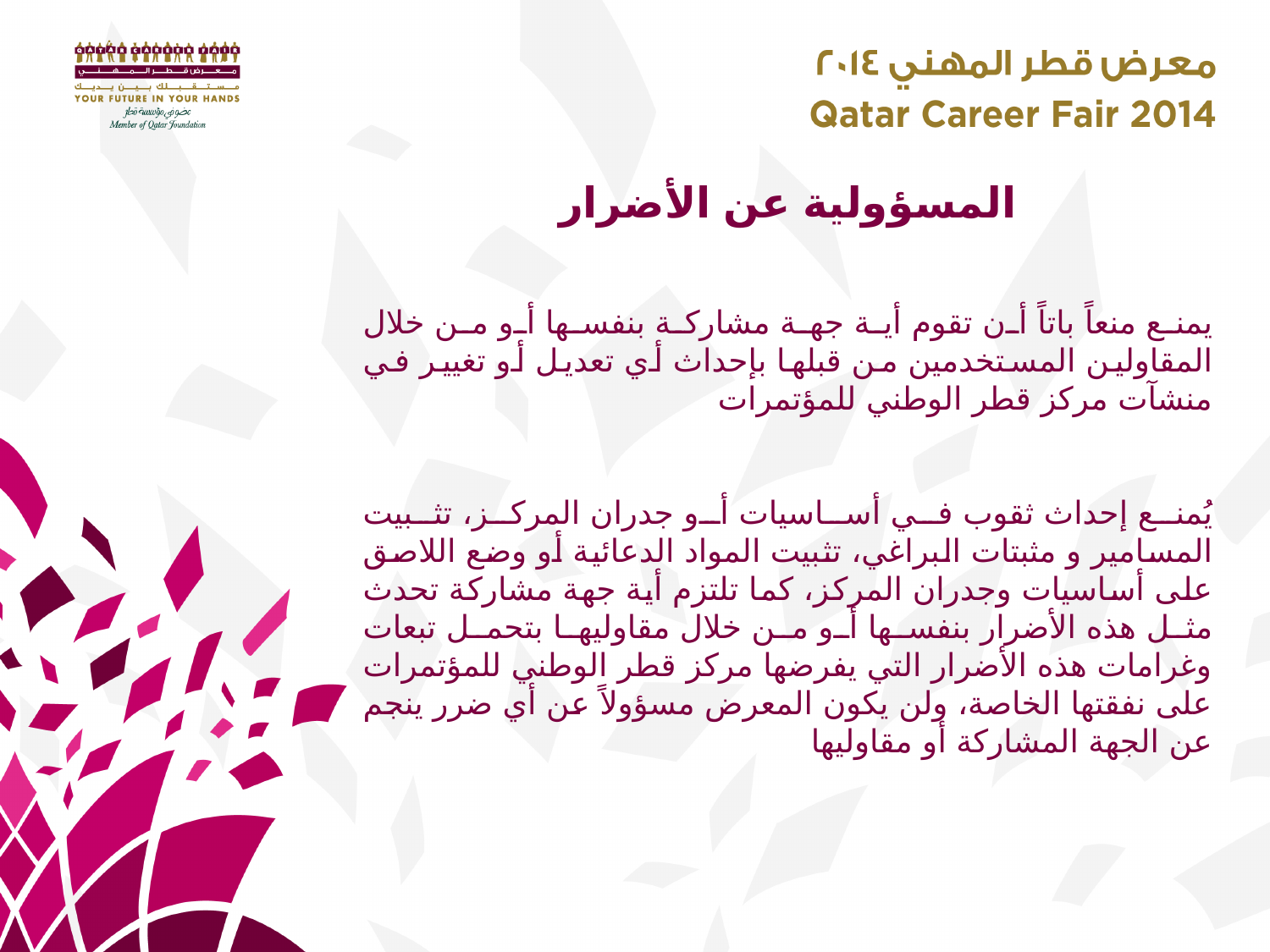

المسؤولية عن الأضرار
يمنع منعاً باتاً أن تقوم أية جهة مشاركة بنفسها أو من خلال المقاولين المستخدمين من قبلها بإحداث أي تعديل أو تغيير في منشآت مركز قطر الوطني للمؤتمرات

يُمنع إحداث ثقوب في أساسيات أو جدران المركز، تثبيت المسامير و مثبتات البراغي، تثبيت المواد الدعائية أو وضع اللاصق على أساسيات وجدران المركز، كما تلتزم أية جهة مشاركة تحدث مثل هذه الأضرار بنفسها أو من خلال مقاوليها بتحمل تبعات وغرامات هذه الأضرار التي يفرضها مركز قطر الوطني للمؤتمرات على نفقتها الخاصة، ولن يكون المعرض مسؤولاً عن أي ضرر ينجم عن الجهة المشاركة أو مقاوليها